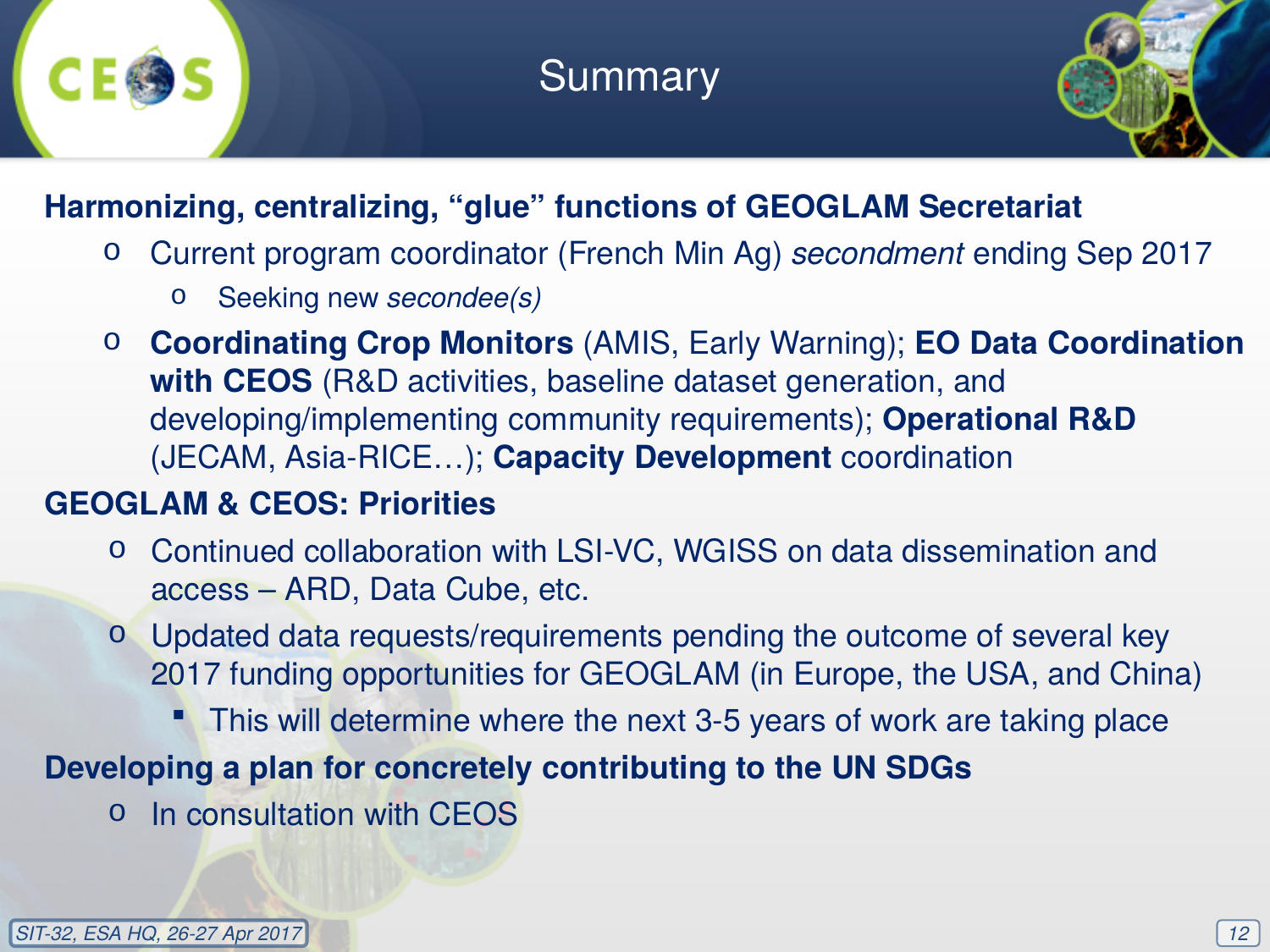

Summary
Harmonizing, centralizing, “glue” functions of GEOGLAM Secretariat
Current program coordinator (French Min Ag) secondment ending Sep 2017
Seeking new secondee(s)
Coordinating Crop Monitors (AMIS, Early Warning); EO Data Coordination with CEOS (R&D activities, baseline dataset generation, and developing/implementing community requirements); Operational R&D (JECAM, Asia-RICE…); Capacity Development coordination
GEOGLAM & CEOS: Priorities
Continued collaboration with LSI-VC, WGISS on data dissemination and access – ARD, Data Cube, etc.
Updated data requests/requirements pending the outcome of several key 2017 funding opportunities for GEOGLAM (in Europe, the USA, and China)
This will determine where the next 3-5 years of work are taking place
Developing a plan for concretely contributing to the UN SDGs
In consultation with CEOS

12